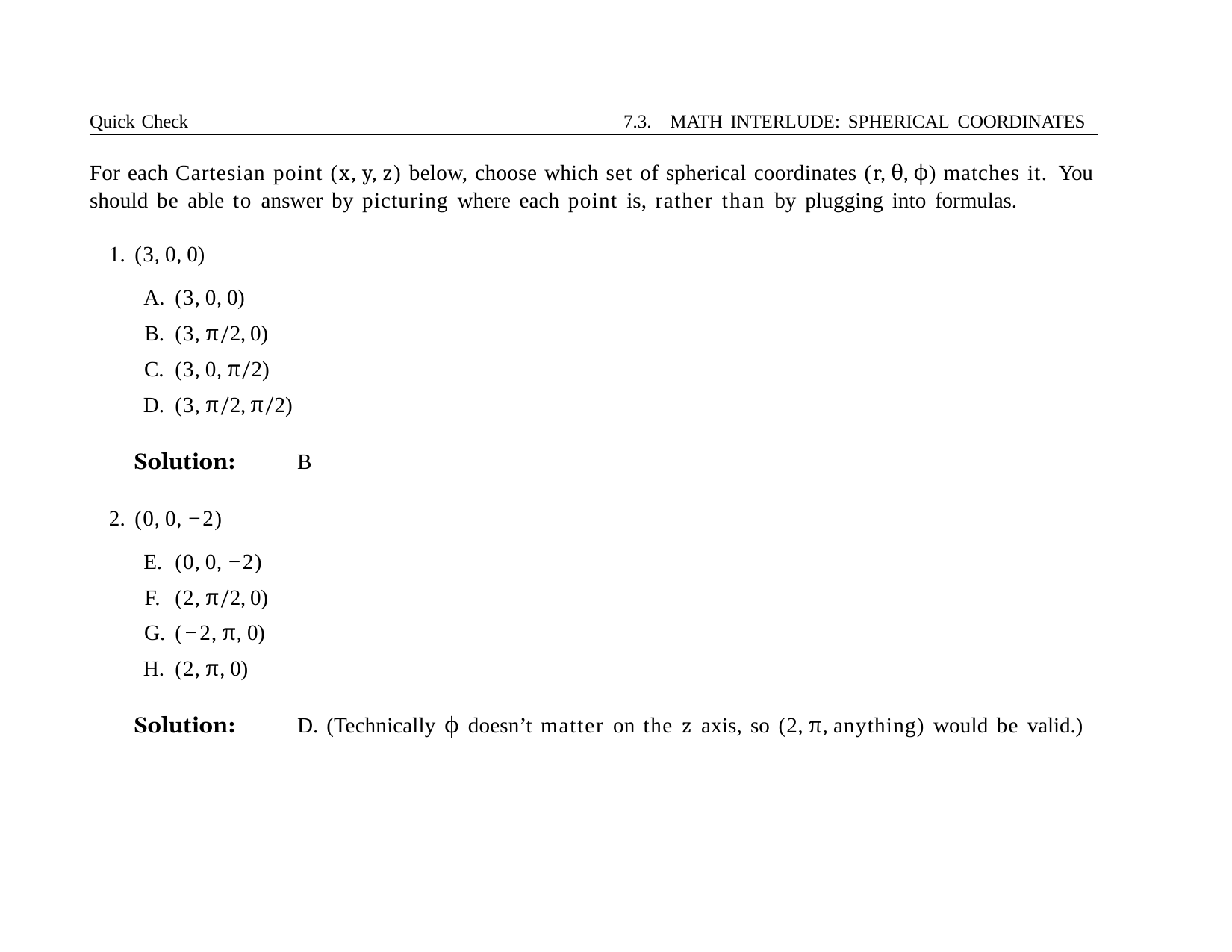

Quick Check	7.3.  MATH INTERLUDE: SPHERICAL COORDINATES

For each Cartesian point (x, y, z) below, choose which set of spherical coordinates (r, θ, ϕ) matches it. You should be able to answer by picturing where each point is, rather than by plugging into formulas.

1. (3, 0, 0)
(3, 0, 0)
(3, π/2, 0)
(3, 0, π/2)
(3, π/2, π/2)

Solution:	B

2. (0, 0, −2)
(0, 0, −2)
(2, π/2, 0)
(−2, π, 0)
(2, π, 0)

Solution:	D. (Technically ϕ doesn’t matter on the z axis, so (2, π, anything) would be valid.)